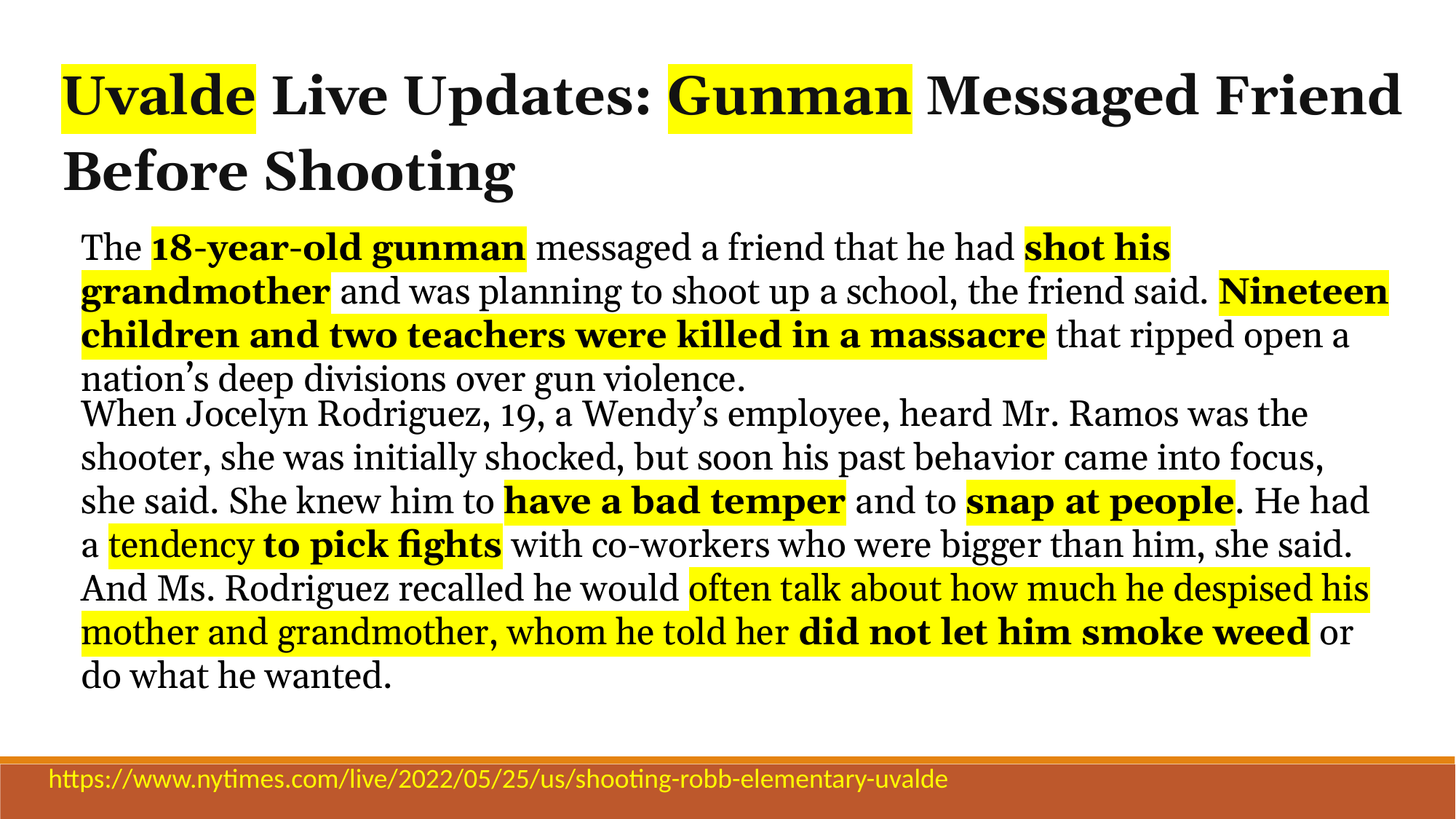

Uvalde Live Updates: Gunman Messaged Friend Before Shooting
The 18-year-old gunman messaged a friend that he had shot his grandmother and was planning to shoot up a school, the friend said. Nineteen children and two teachers were killed in a massacre that ripped open a nation’s deep divisions over gun violence.
When Jocelyn Rodriguez, 19, a Wendy’s employee, heard Mr. Ramos was the shooter, she was initially shocked, but soon his past behavior came into focus, she said. She knew him to have a bad temper and to snap at people. He had a tendency to pick fights with co-workers who were bigger than him, she said. And Ms. Rodriguez recalled he would often talk about how much he despised his mother and grandmother, whom he told her did not let him smoke weed or do what he wanted.
https://www.nytimes.com/live/2022/05/25/us/shooting-robb-elementary-uvalde